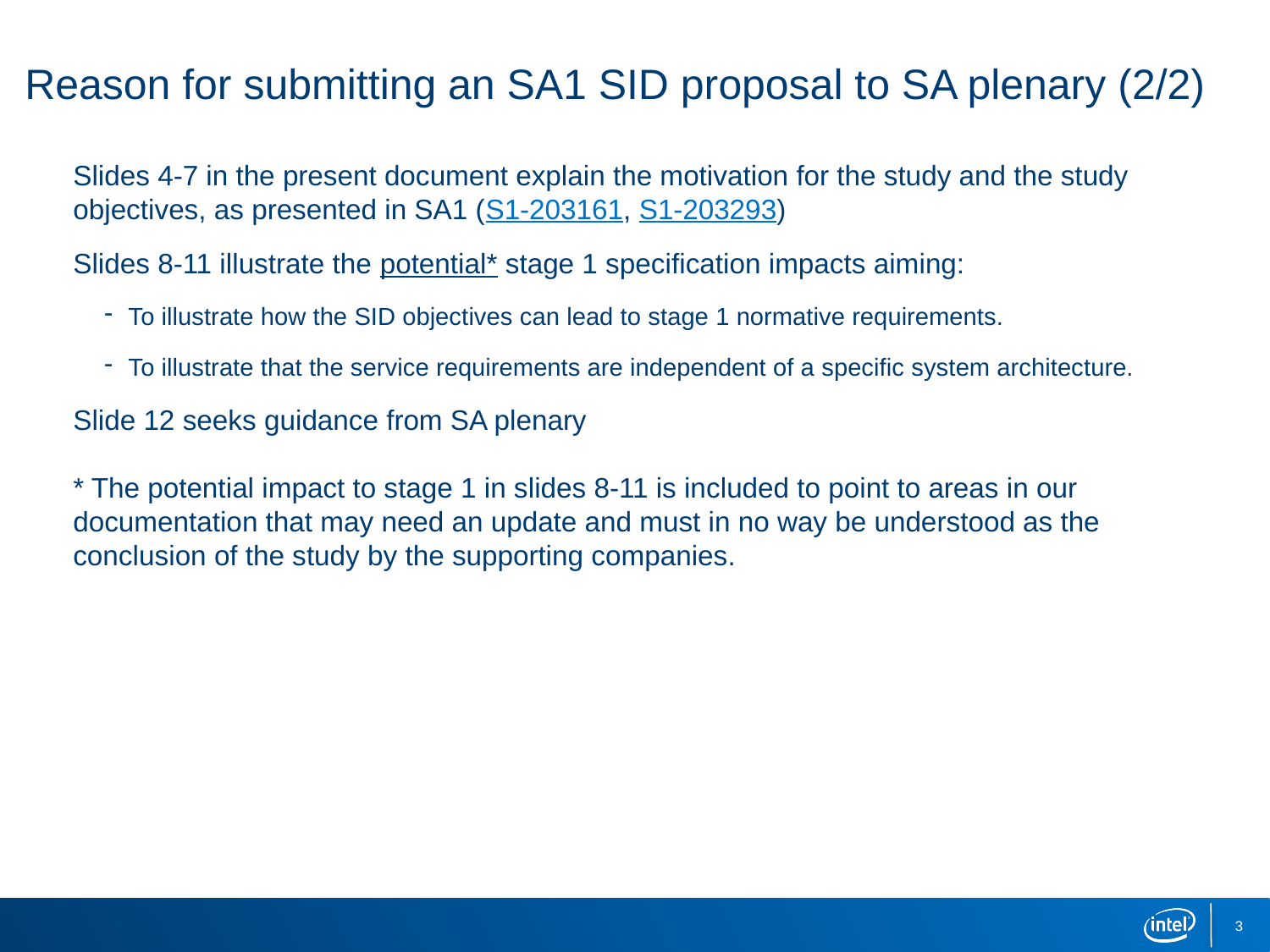

# Reason for submitting an SA1 SID proposal to SA plenary (2/2)
Slides 4-7 in the present document explain the motivation for the study and the study objectives, as presented in SA1 (S1-203161, S1-203293)
Slides 8-11 illustrate the potential* stage 1 specification impacts aiming:
To illustrate how the SID objectives can lead to stage 1 normative requirements.
To illustrate that the service requirements are independent of a specific system architecture.
Slide 12 seeks guidance from SA plenary
* The potential impact to stage 1 in slides 8-11 is included to point to areas in our documentation that may need an update and must in no way be understood as the conclusion of the study by the supporting companies.

3